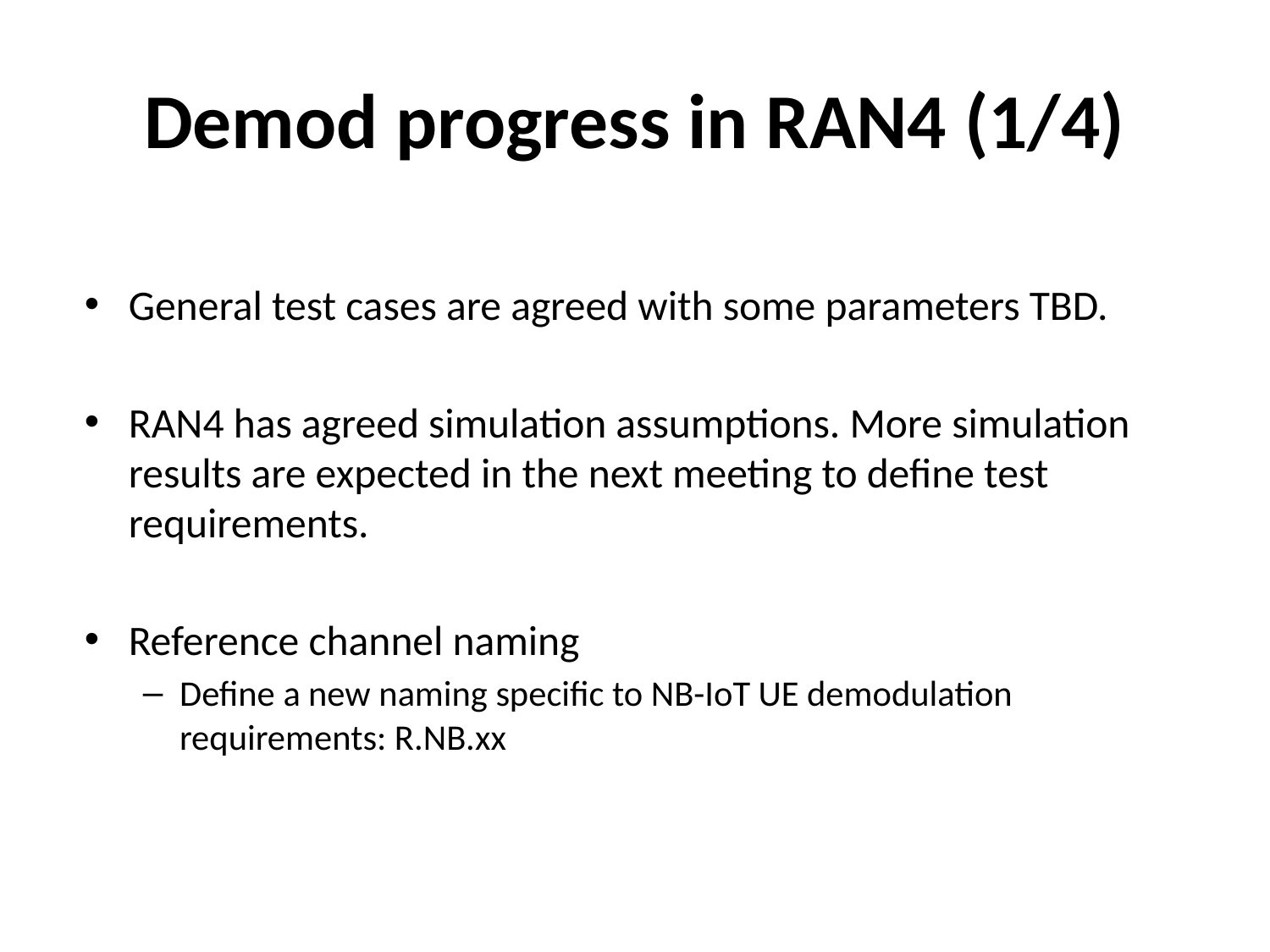

# Demod progress in RAN4 (1/4)
General test cases are agreed with some parameters TBD.

RAN4 has agreed simulation assumptions. More simulation results are expected in the next meeting to define test requirements.

Reference channel naming
Define a new naming specific to NB-IoT UE demodulation requirements: R.NB.xx